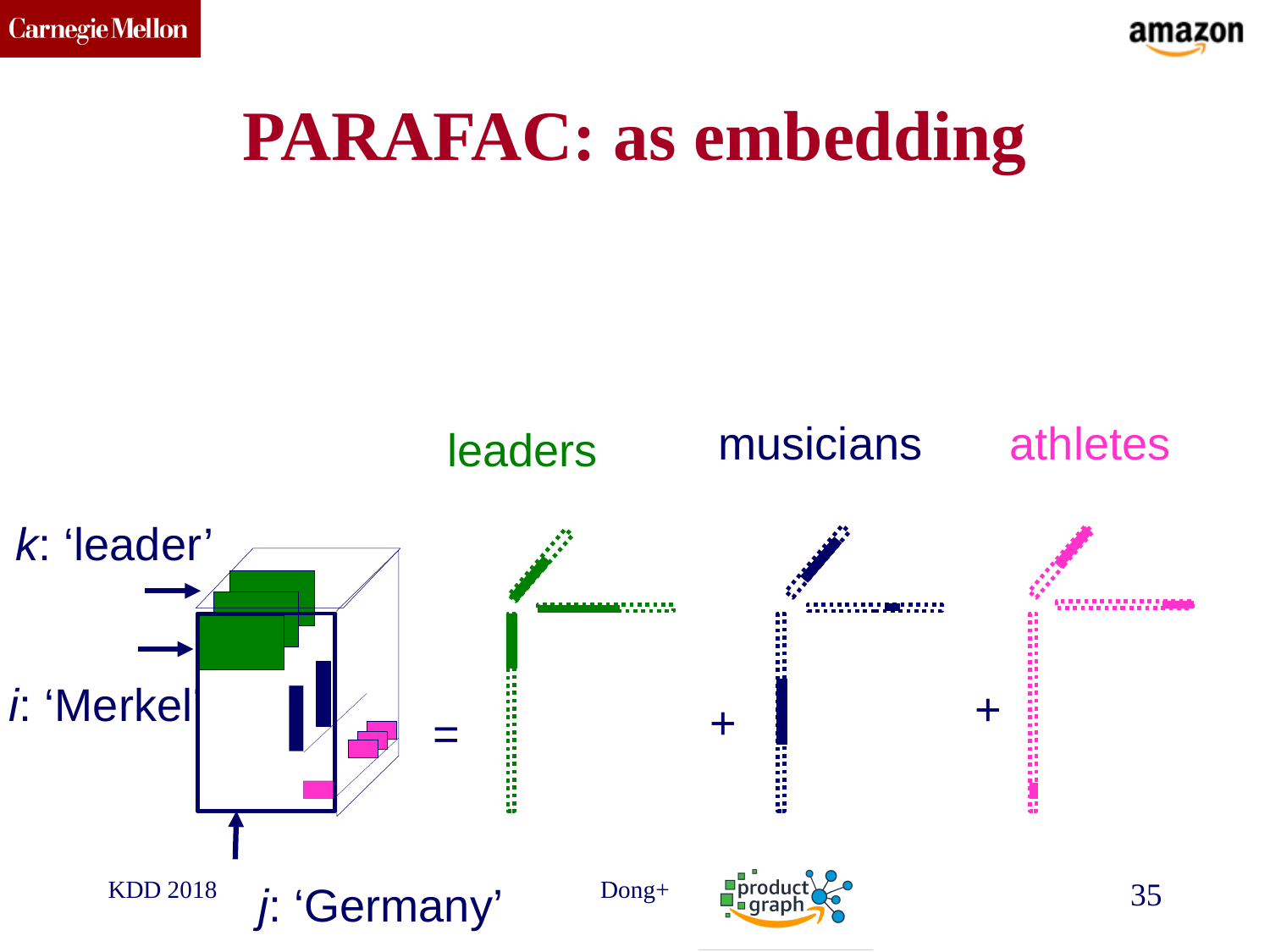

# PARAFAC: as embedding

musicians
athletes
leaders

+

+
=

k: ‘leader’
i: ‘Merkel’
KDD 2018
Dong+
35
j: ‘Germany’